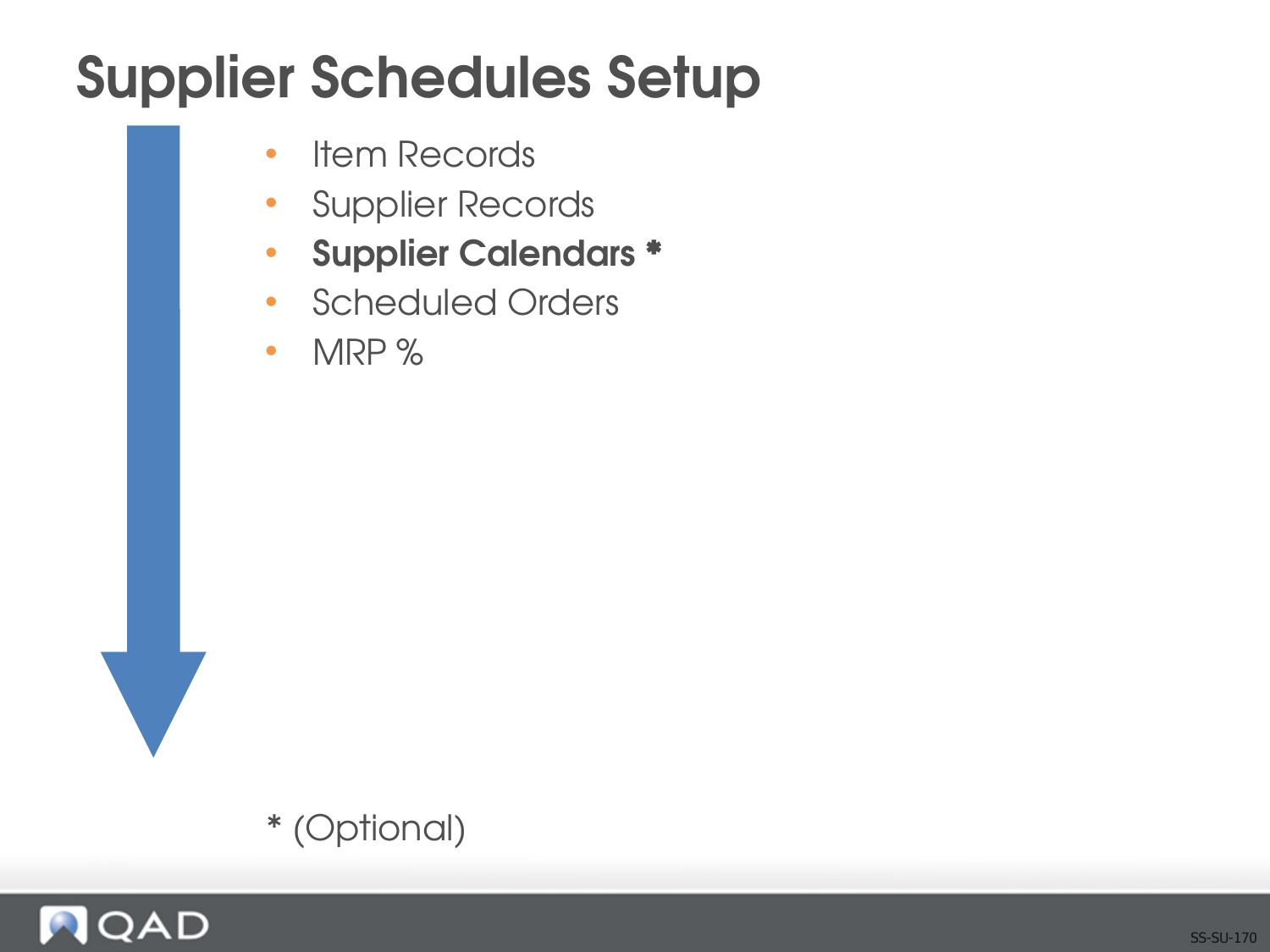

# Supplier Schedules Setup

Item Records
Supplier Records
Supplier Calendars *
Scheduled Orders
MRP %
* (Optional)
SS-SU-170